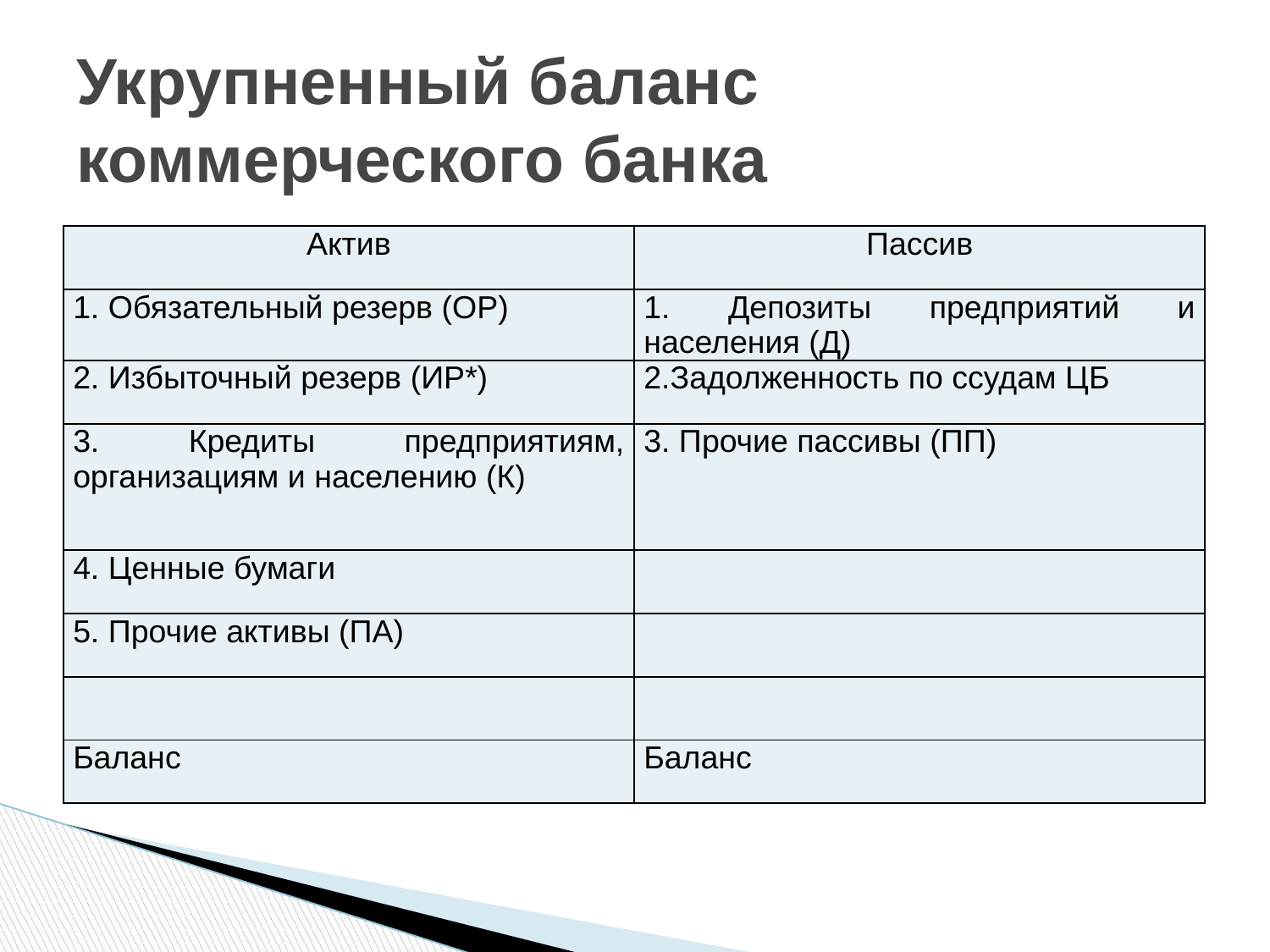

# Укрупненный баланс коммерческого банка
| Актив | Пассив |
| --- | --- |
| 1. Обязательный резерв (ОР) | 1. Депозиты предприятий и населения (Д) |
| 2. Избыточный резерв (ИР\*) | 2.Задолженность по ссудам ЦБ |
| 3. Кредиты предприятиям, организациям и населению (К) | 3. Прочие пассивы (ПП) |
| 4. Ценные бумаги |  |
| 5. Прочие активы (ПА) |  |
|  |  |
| Баланс | Баланс |